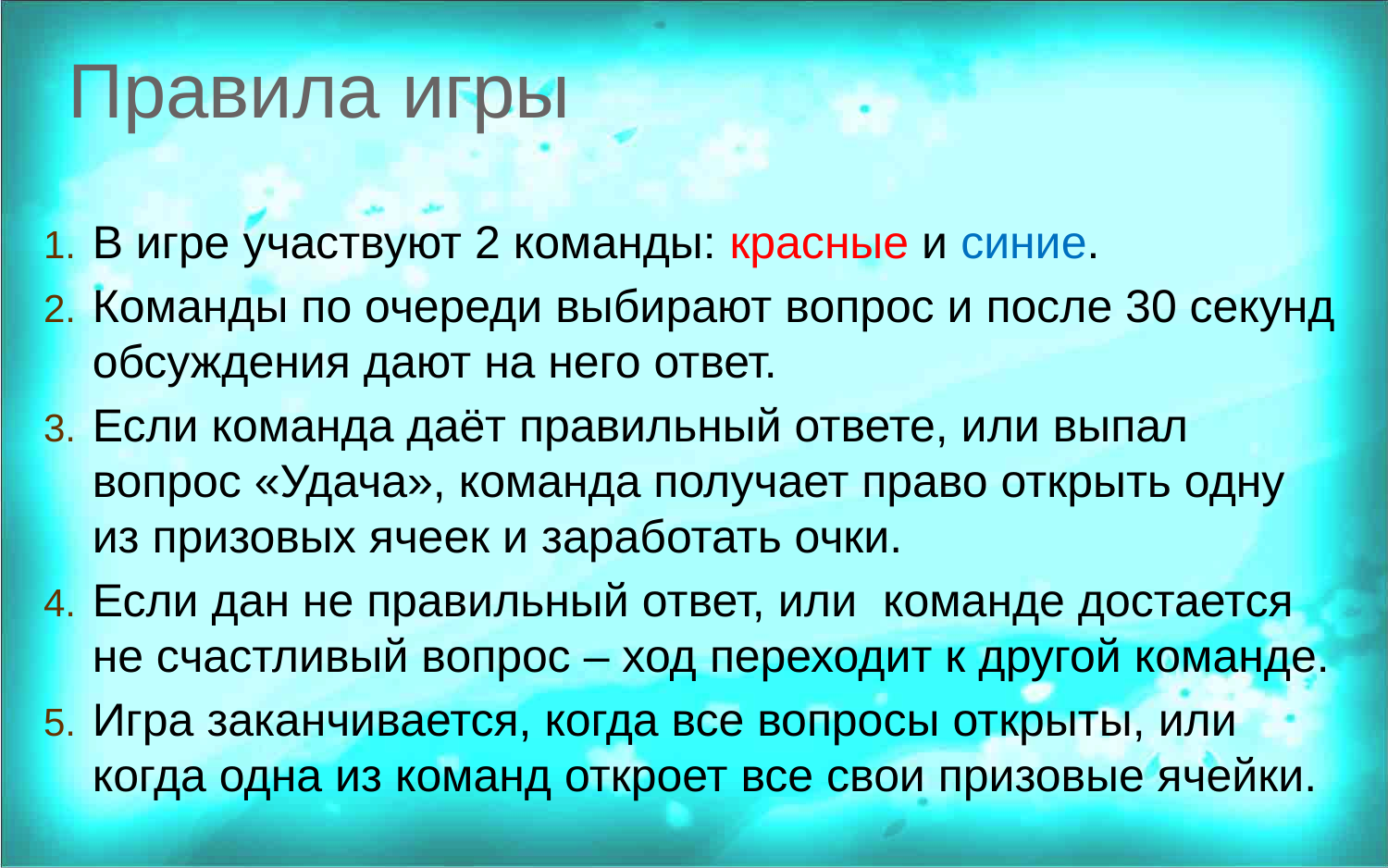

# Правила игры
В игре участвуют 2 команды: красные и синие.
Команды по очереди выбирают вопрос и после 30 секунд обсуждения дают на него ответ.
Если команда даёт правильный ответе, или выпал вопрос «Удача», команда получает право открыть одну из призовых ячеек и заработать очки.
Если дан не правильный ответ, или  команде достается не счастливый вопрос – ход переходит к другой команде.
Игра заканчивается, когда все вопросы открыты, или когда одна из команд откроет все свои призовые ячейки.